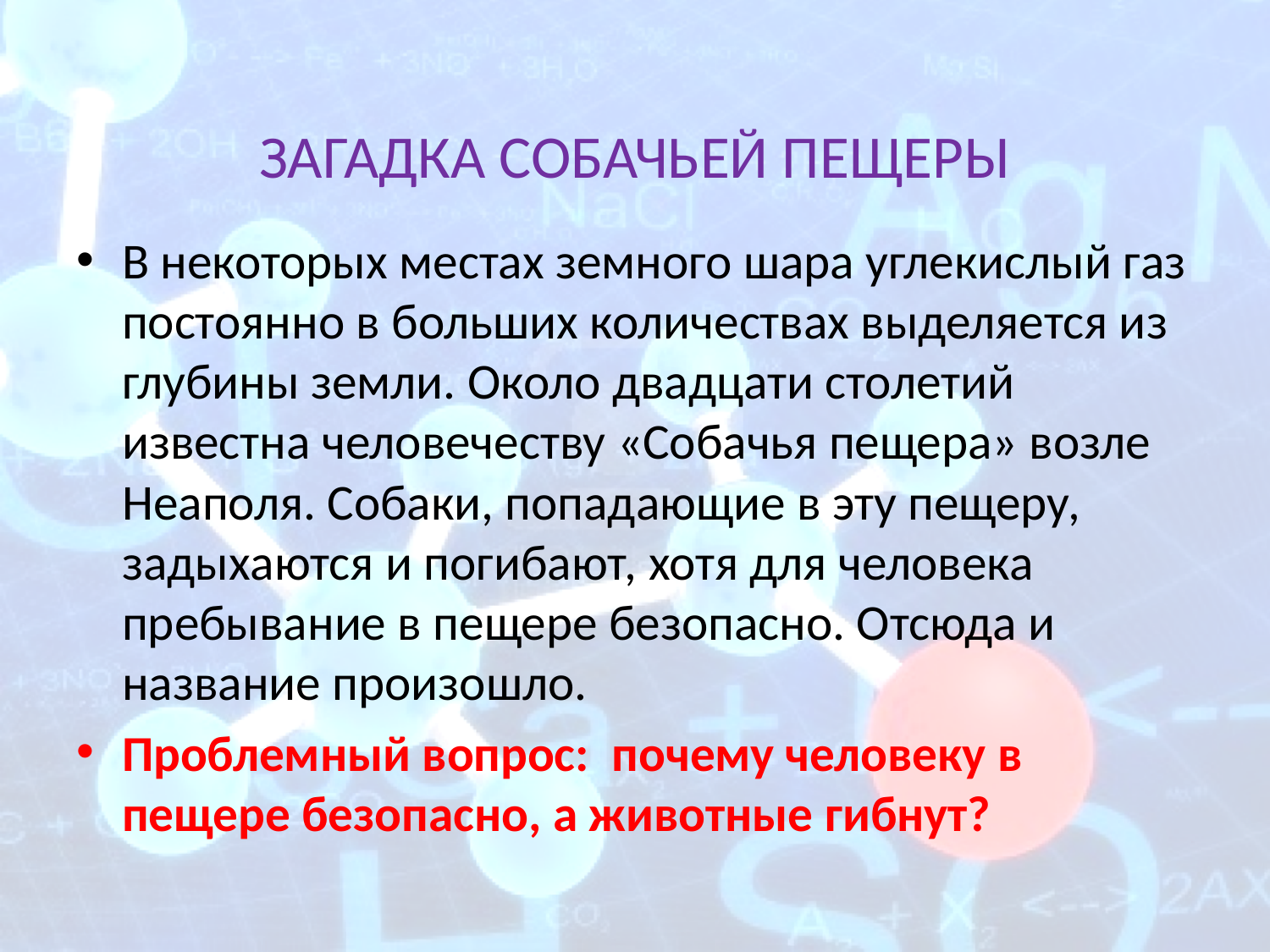

# ЗАГАДКА СОБАЧЬЕЙ ПЕЩЕРЫ
В некоторых местах земного шара углекислый газ постоянно в больших количествах выделяется из глубины земли. Около двадцати столетий известна человечеству «Собачья пещера» возле Неаполя. Собаки, попадающие в эту пещеру, задыхаются и погибают, хотя для человека пребывание в пещере безопасно. Отсюда и название произошло.
Проблемный вопрос:  почему человеку в пещере безопасно, а животные гибнут?